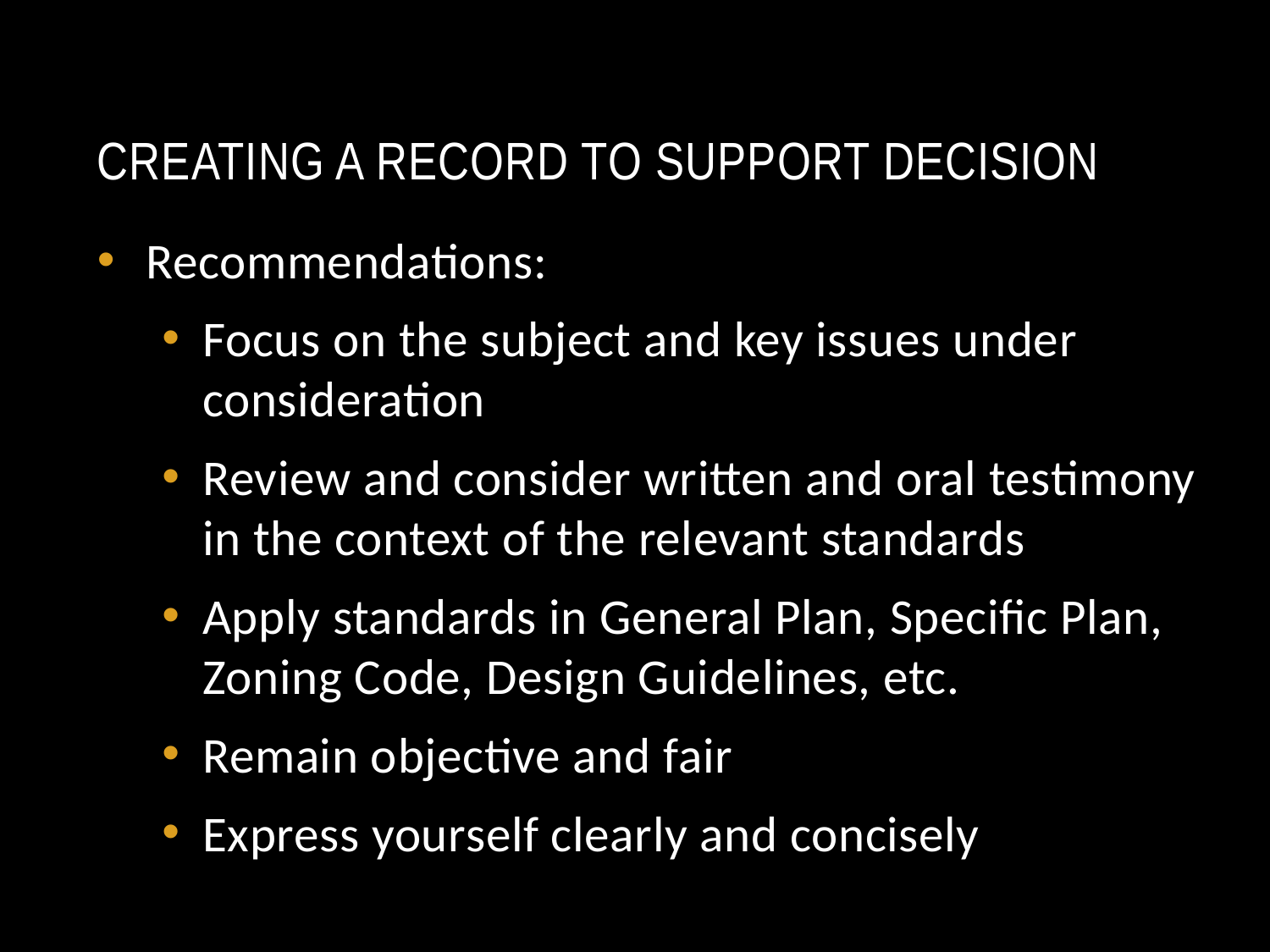

# CREATING A RECORD TO SUPPORT DECISION
Recommendations:
Focus on the subject and key issues under consideration
Review and consider written and oral testimony in the context of the relevant standards
Apply standards in General Plan, Specific Plan, Zoning Code, Design Guidelines, etc.
Remain objective and fair
Express yourself clearly and concisely